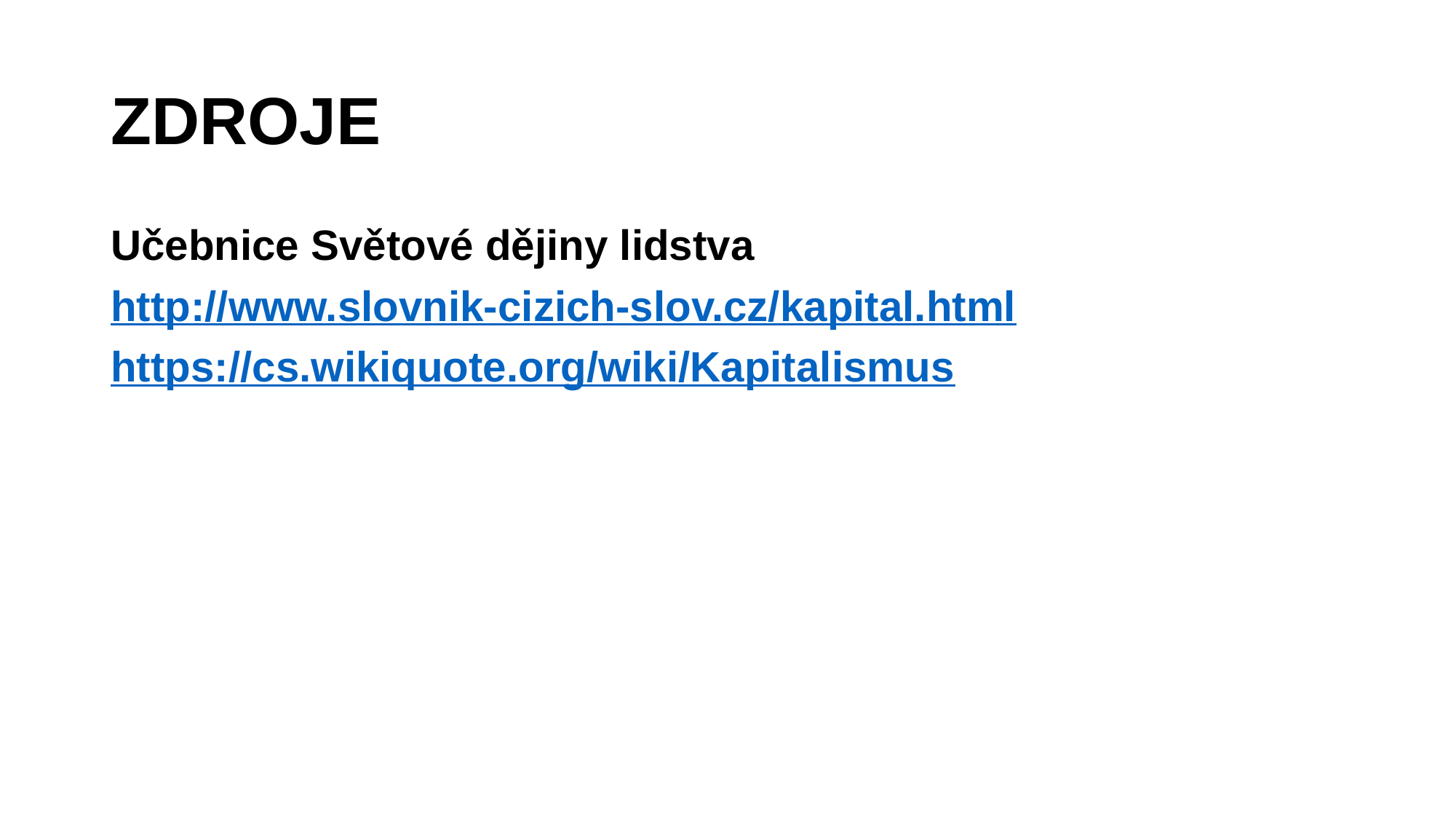

# ZDROJE
Učebnice Světové dějiny lidstva
http://www.slovnik-cizich-slov.cz/kapital.html
https://cs.wikiquote.org/wiki/Kapitalismus